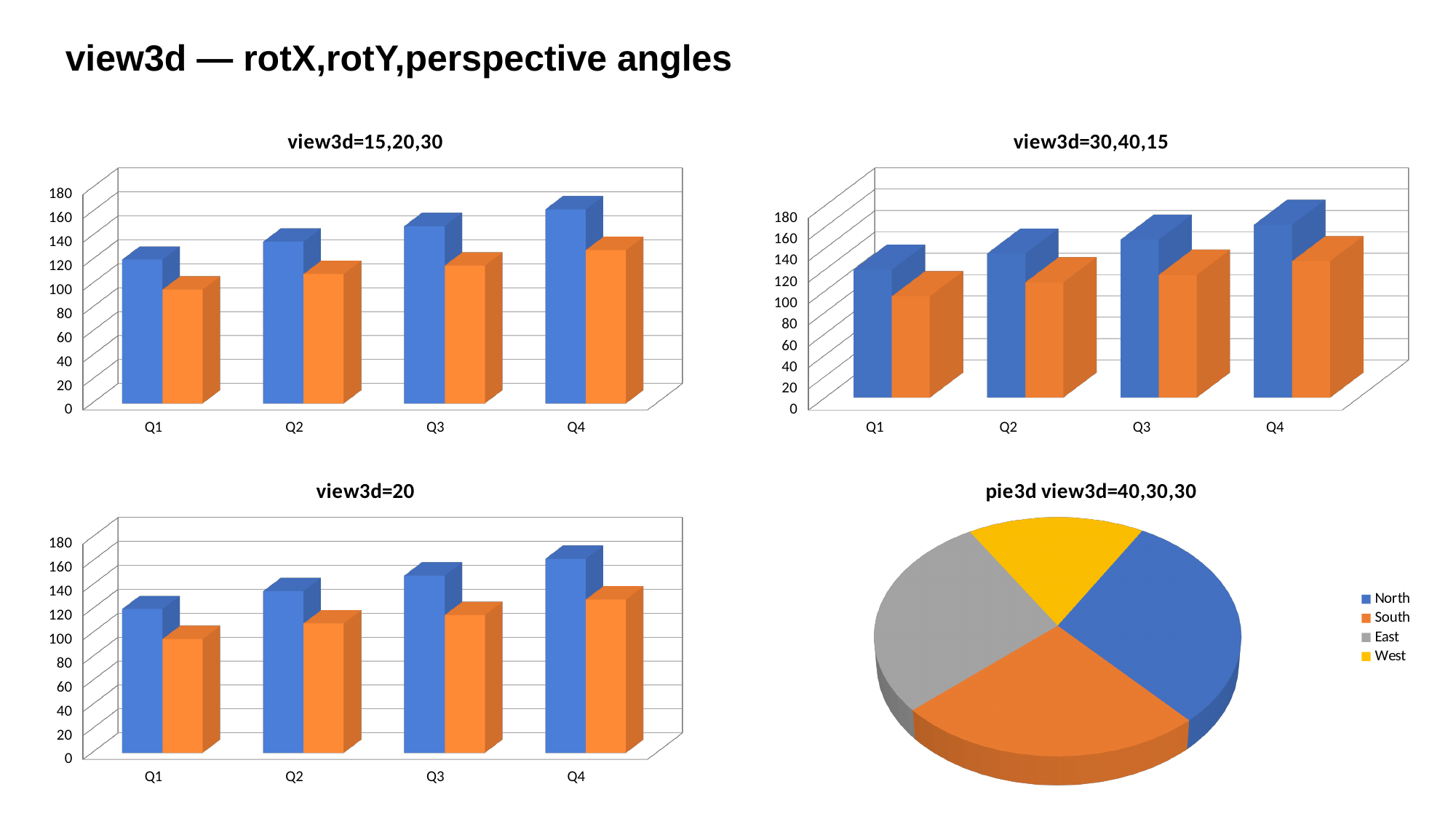

view3d — rotX,rotY,perspective angles

[unsupported chart]

[unsupported chart]

[unsupported chart]

[unsupported chart]